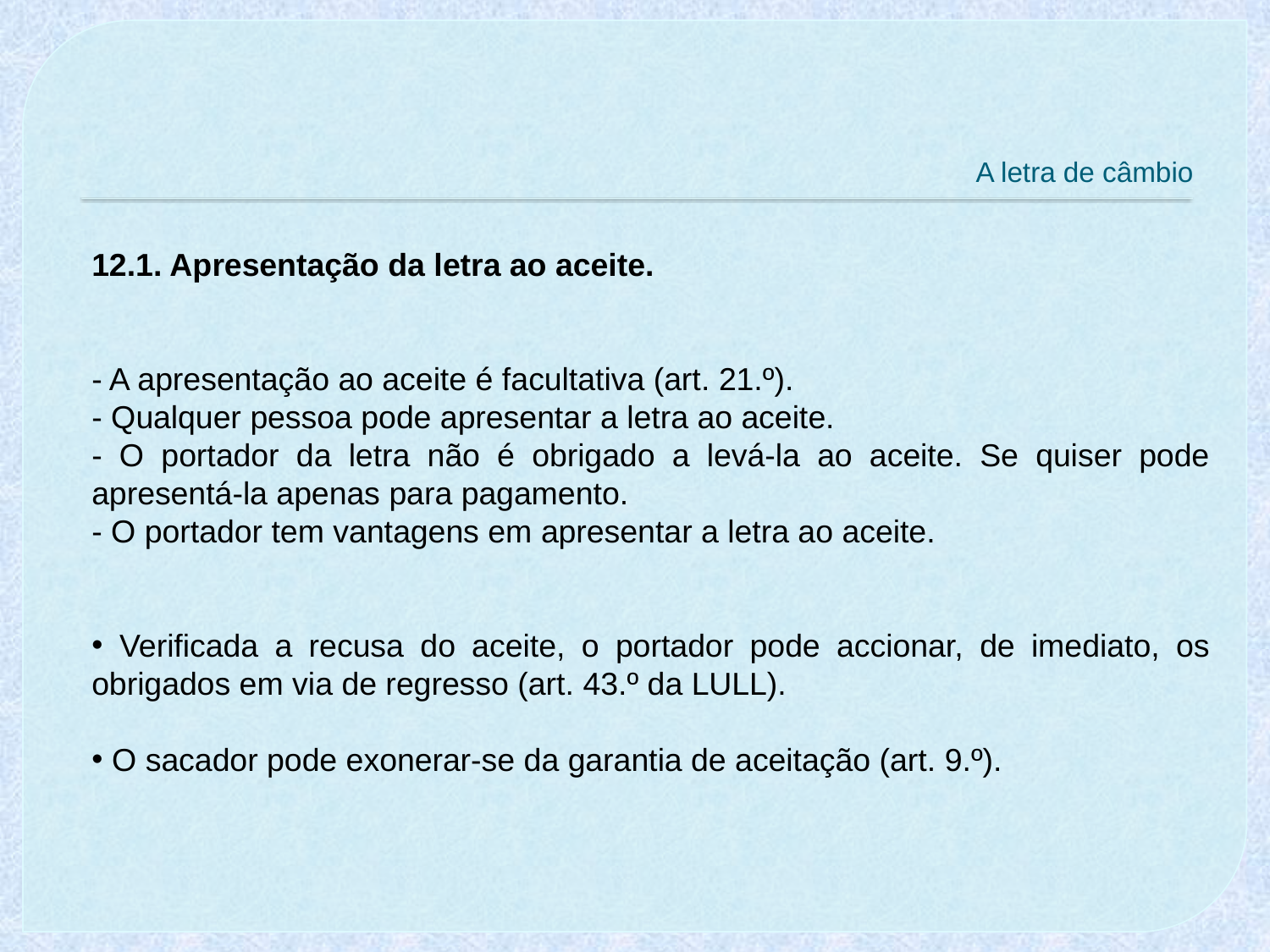

# A letra de câmbio
12.1. Apresentação da letra ao aceite.

- A apresentação ao aceite é facultativa (art. 21.º).
- Qualquer pessoa pode apresentar a letra ao aceite.
- O portador da letra não é obrigado a levá-la ao aceite. Se quiser pode apresentá-la apenas para pagamento.
- O portador tem vantagens em apresentar a letra ao aceite.

 Verificada a recusa do aceite, o portador pode accionar, de imediato, os obrigados em via de regresso (art. 43.º da LULL).

 O sacador pode exonerar-se da garantia de aceitação (art. 9.º).